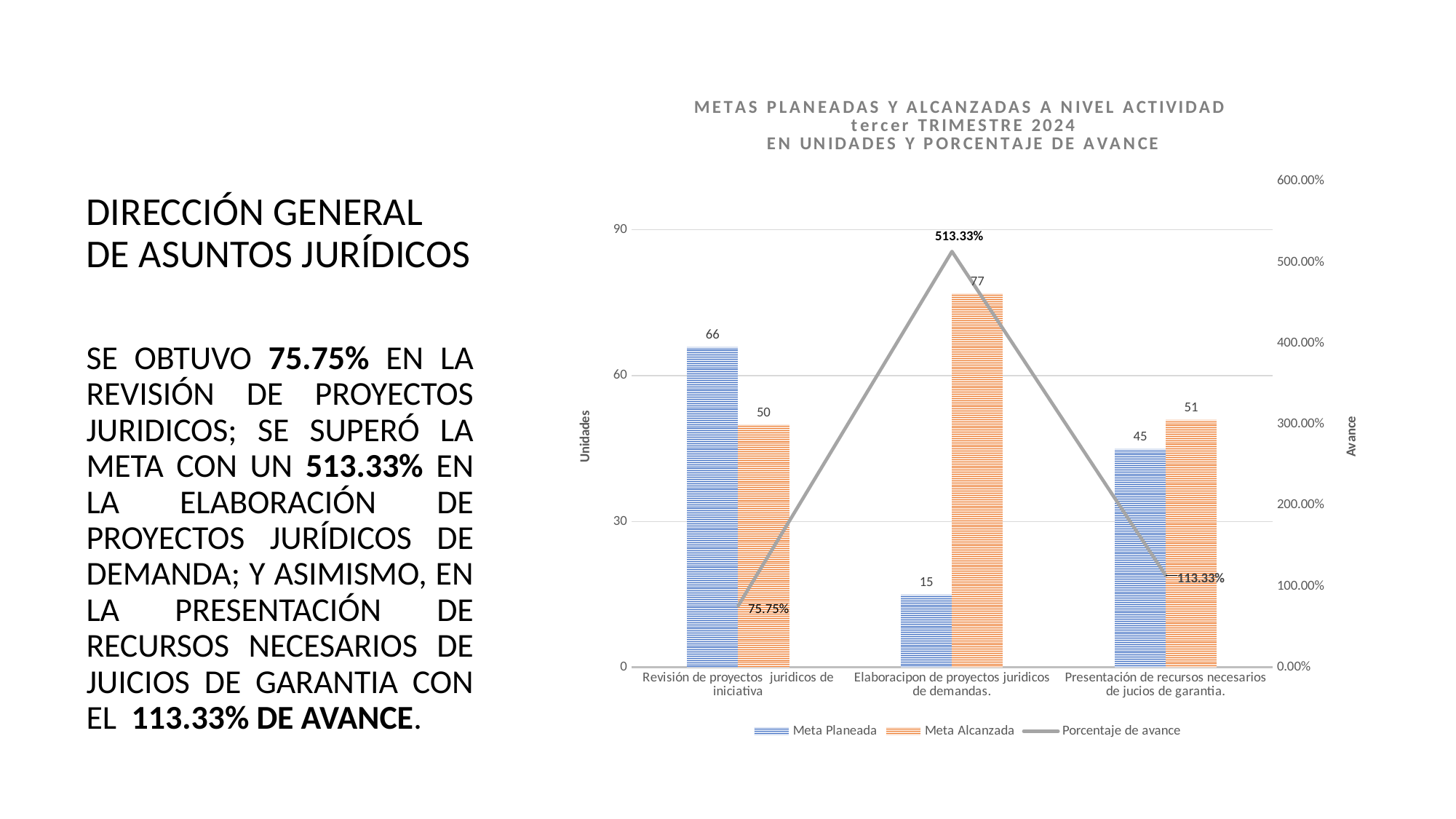

DIRECCIÓN GENERAL DE ASUNTOS JURÍDICOS

### Chart: METAS PLANEADAS Y ALCANZADAS A NIVEL ACTIVIDAD
tercer TRIMESTRE 2024
EN UNIDADES Y PORCENTAJE DE AVANCE

| Category | Meta Planeada | Meta Alcanzada |  |
|---|---|---|---|
| Revisión de proyectos  juridicos de iniciativa | 66.0 | 50.0 | 0.7575757575757576 |
| Elaboracipon de proyectos juridicos de demandas. | 15.0 | 77.0 | 5.133333333333334 |
| Presentación de recursos necesarios de jucios de garantia. | 45.0 | 51.0 | 1.1333333333333333 |
513.33%
SE OBTUVO 75.75% EN LA REVISIÓN DE PROYECTOS JURIDICOS; SE SUPERÓ LA META CON UN 513.33% EN LA ELABORACIÓN DE PROYECTOS JURÍDICOS DE DEMANDA; Y ASIMISMO, EN LA PRESENTACIÓN DE RECURSOS NECESARIOS DE JUICIOS DE GARANTIA CON EL  113.33% DE AVANCE.
75.75%